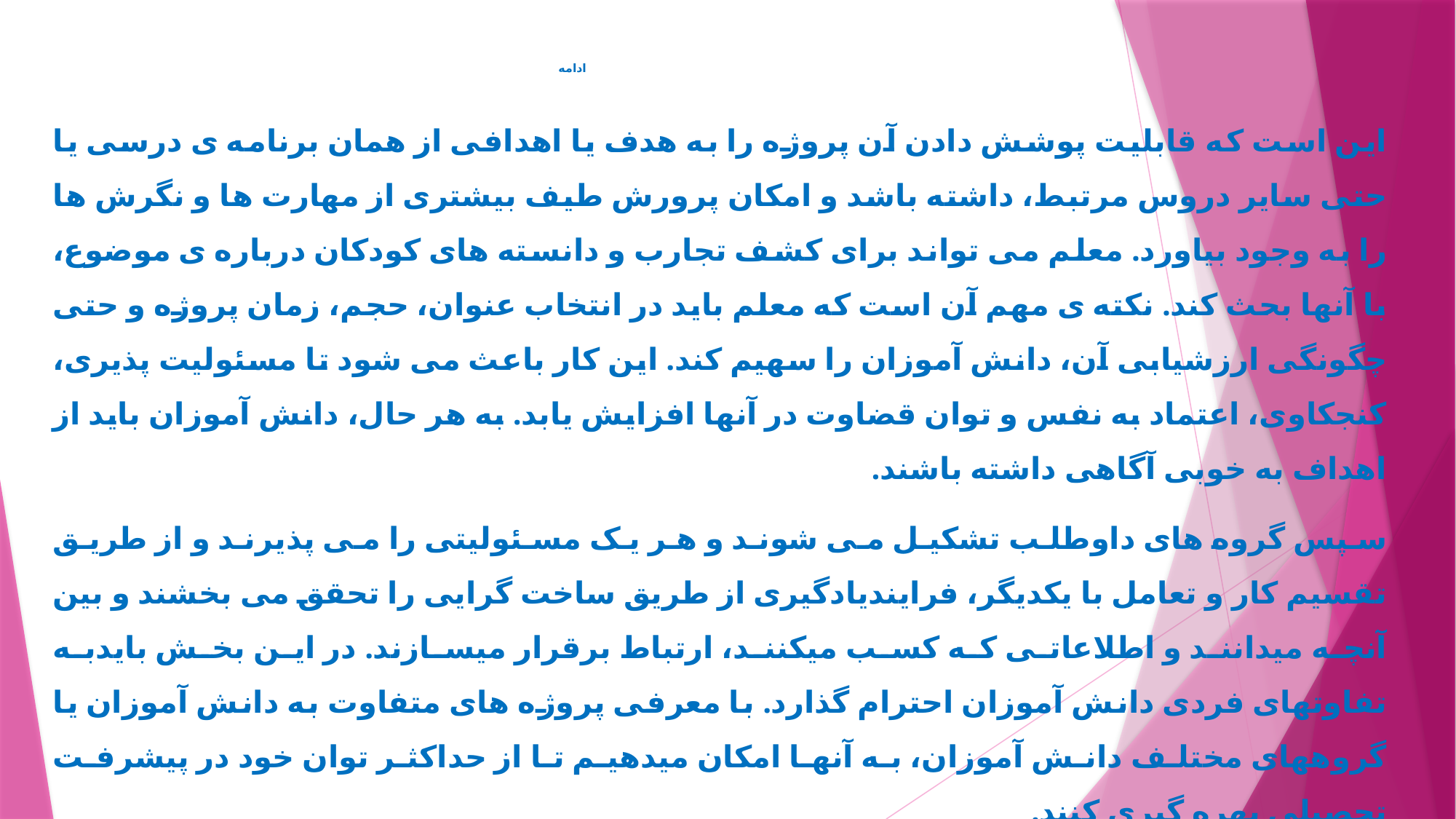

# ادامه
اين است که قابليت پوشش دادن آن پروژه را به هدف يا اهدافی از همان برنامه ی درسی يا حتی ساير دروس مرتبط، داشته باشد و امکان پرورش طيف بيشتری از مهارت ها و نگرش ها را به وجود بياورد. معلم می تواند برای کشف تجارب و دانسته های کودکان درباره ی موضوع، با آنها بحث کند. نکته ی مهم آن است که معلم بايد در انتخاب عنوان، حجم، زمان پروژه و حتی چگونگی ارزشيابی آن، دانش آموزان را سهيم کند. اين کار باعث می شود تا مسئوليت پذيری، کنجکاوی، اعتماد به نفس و توان قضاوت در آنها افزايش يابد. به هر حال، دانش آموزان بايد از اهداف به خوبی آگاهی داشته باشند.
سپس گروه های داوطلب تشکيل می شوند و هر يک مسئوليتی را می پذيرند و از طريق تقسيم کار و تعامل با يکديگر، فراينديادگيری از طريق ساخت گرايی را تحقق می بخشند و بين آنچه میدانند و اطلاعاتی که کسب میکنند، ارتباط برقرار میسازند. در اين بخش بايدبه تفاوتهای فردی دانش آموزان احترام گذارد. با معرفی پروژه های متفاوت به دانش آموزان يا گروههای مختلف دانش آموزان، به آنها امکان میدهيم تا از حداکثر توان خود در پيشرفت تحصيلی بهره گيری کنند.